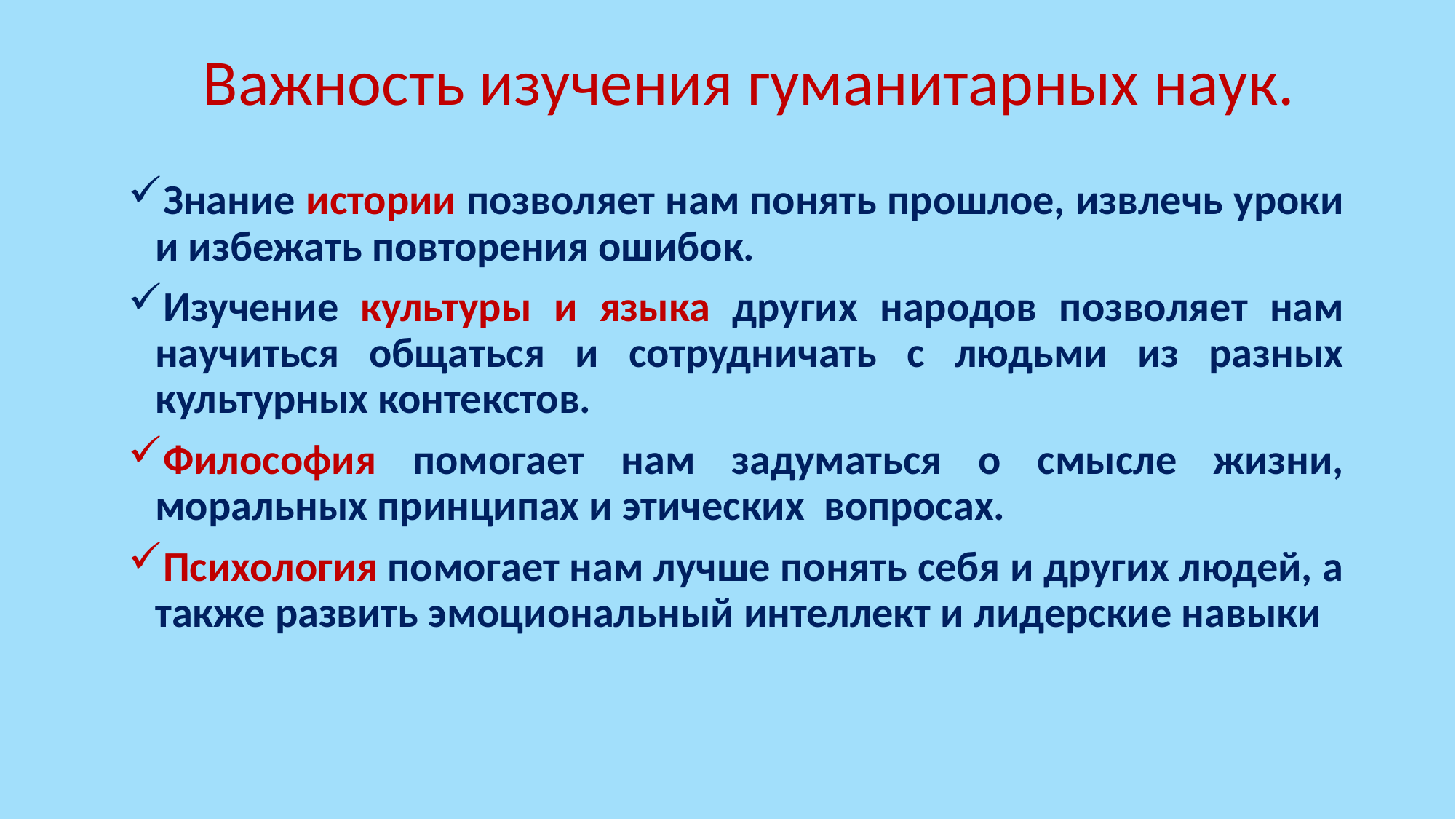

# Важность изучения гуманитарных наук.
Знание истории позволяет нам понять прошлое, извлечь уроки и избежать повторения ошибок.
Изучение культуры и языка других народов позволяет нам научиться общаться и сотрудничать с людьми из разных культурных контекстов.
Философия помогает нам задуматься о смысле жизни, моральных принципах и этических  вопросах.
Психология помогает нам лучше понять себя и других людей, а также развить эмоциональный интеллект и лидерские навыки